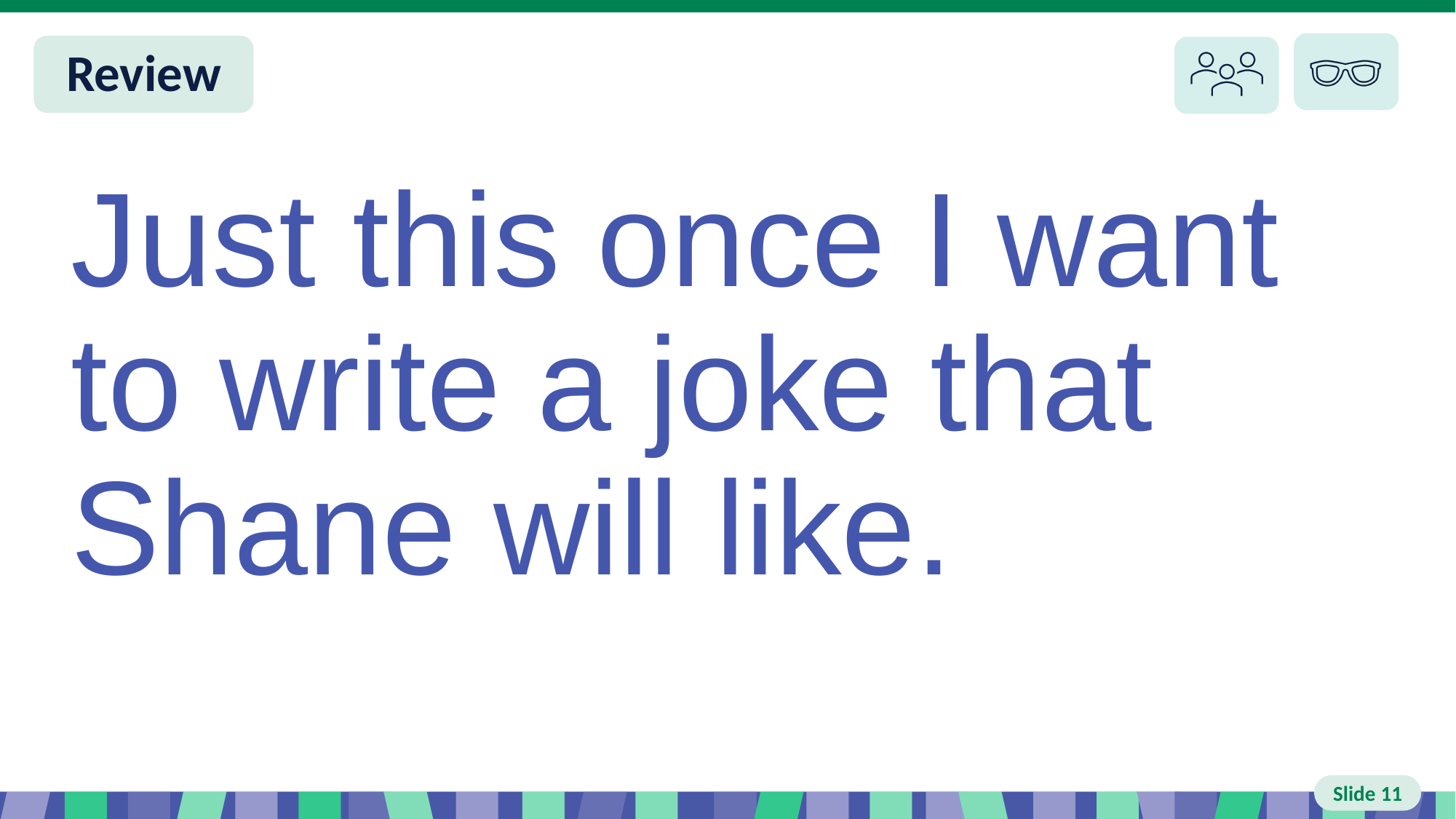

# Slide 11 Review
Just this once I want to write a joke that Shane will like.